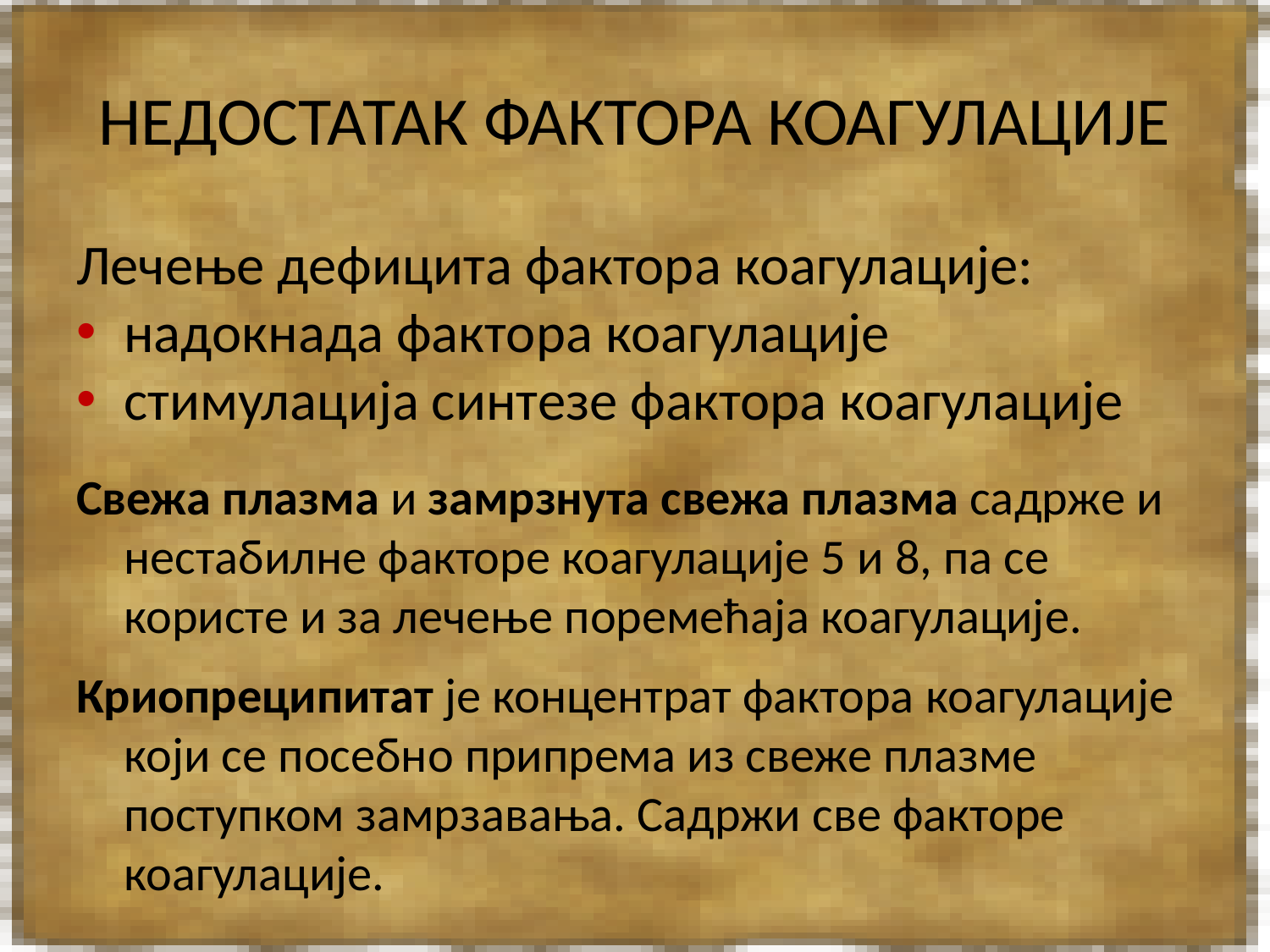

# НЕДОСТАТАК ФАКТОРА КОАГУЛАЦИЈЕ
Лечење дефицита фактора коагулације:
надокнада фактора коагулације
стимулација синтезе фактора коагулације

Свежа плазма и замрзнута свежа плазма садрже и нестабилне факторе коагулације 5 и 8, па се користе и за лечење поремећаја коагулације.

Криопреципитат је концентрат фактора коагулације који се посебно припрема из свеже плазме поступком замрзавања. Садржи све факторе коагулације.